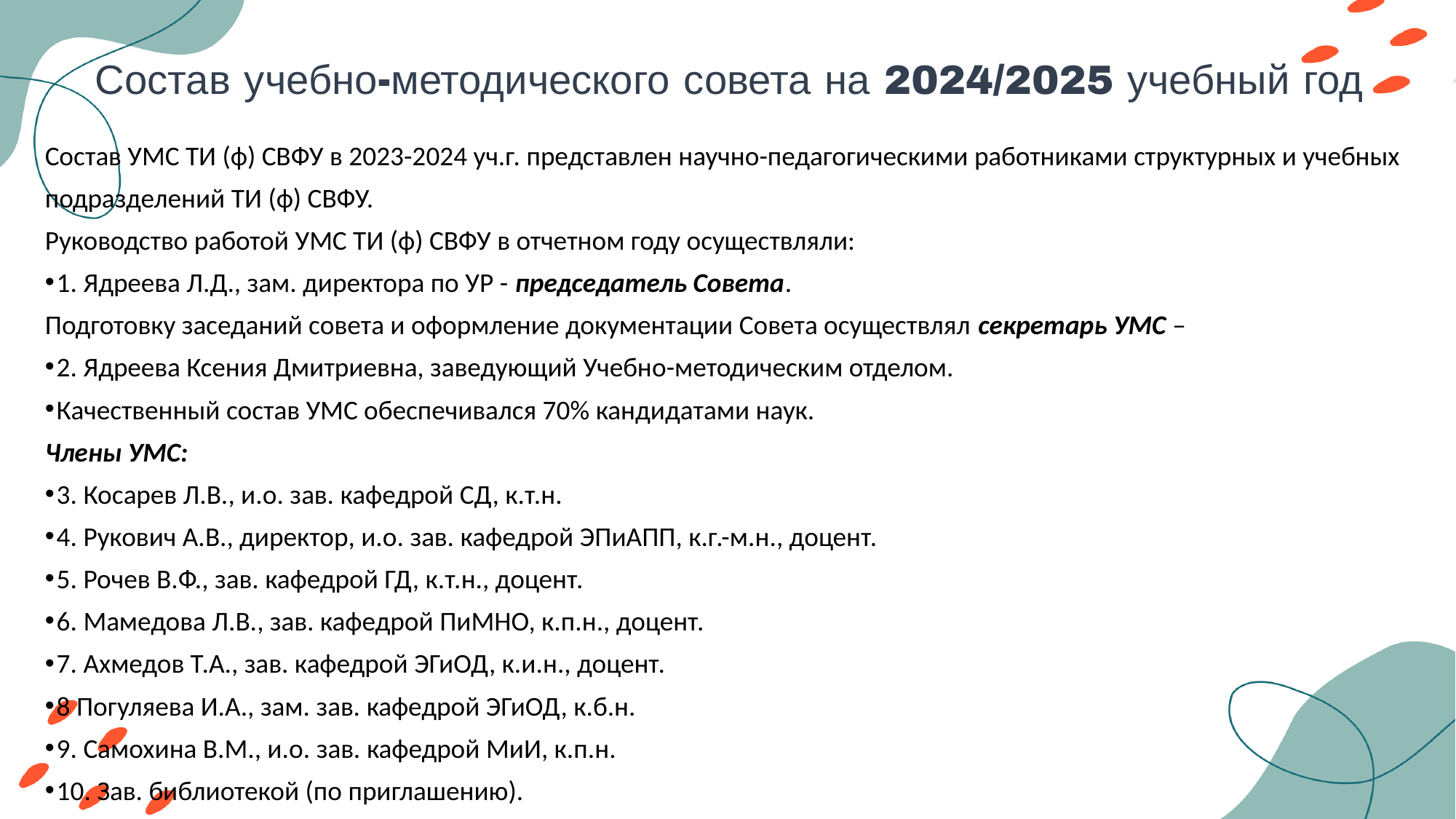

# Состав учебно-методического совета на 2024/2025 учебный год
Состав УМС ТИ (ф) СВФУ в 2023-2024 уч.г. представлен научно-педагогическими работниками структурных и учебных подразделений ТИ (ф) СВФУ.
Руководство работой УМС ТИ (ф) СВФУ в отчетном году осуществляли:
1. Ядреева Л.Д., зам. директора по УР - председатель Совета.
Подготовку заседаний совета и оформление документации Совета осуществлял секретарь УМС –
2. Ядреева Ксения Дмитриевна, заведующий Учебно-методическим отделом.
Качественный состав УМС обеспечивался 70% кандидатами наук.
Члены УМС:
3. Косарев Л.В., и.о. зав. кафедрой СД, к.т.н.
4. Рукович А.В., директор, и.о. зав. кафедрой ЭПиАПП, к.г.-м.н., доцент.
5. Рочев В.Ф., зав. кафедрой ГД, к.т.н., доцент.
6. Мамедова Л.В., зав. кафедрой ПиМНО, к.п.н., доцент.
7. Ахмедов Т.А., зав. кафедрой ЭГиОД, к.и.н., доцент.
8 Погуляева И.А., зам. зав. кафедрой ЭГиОД, к.б.н.
9. Самохина В.М., и.о. зав. кафедрой МиИ, к.п.н.
10. Зав. библиотекой (по приглашению).